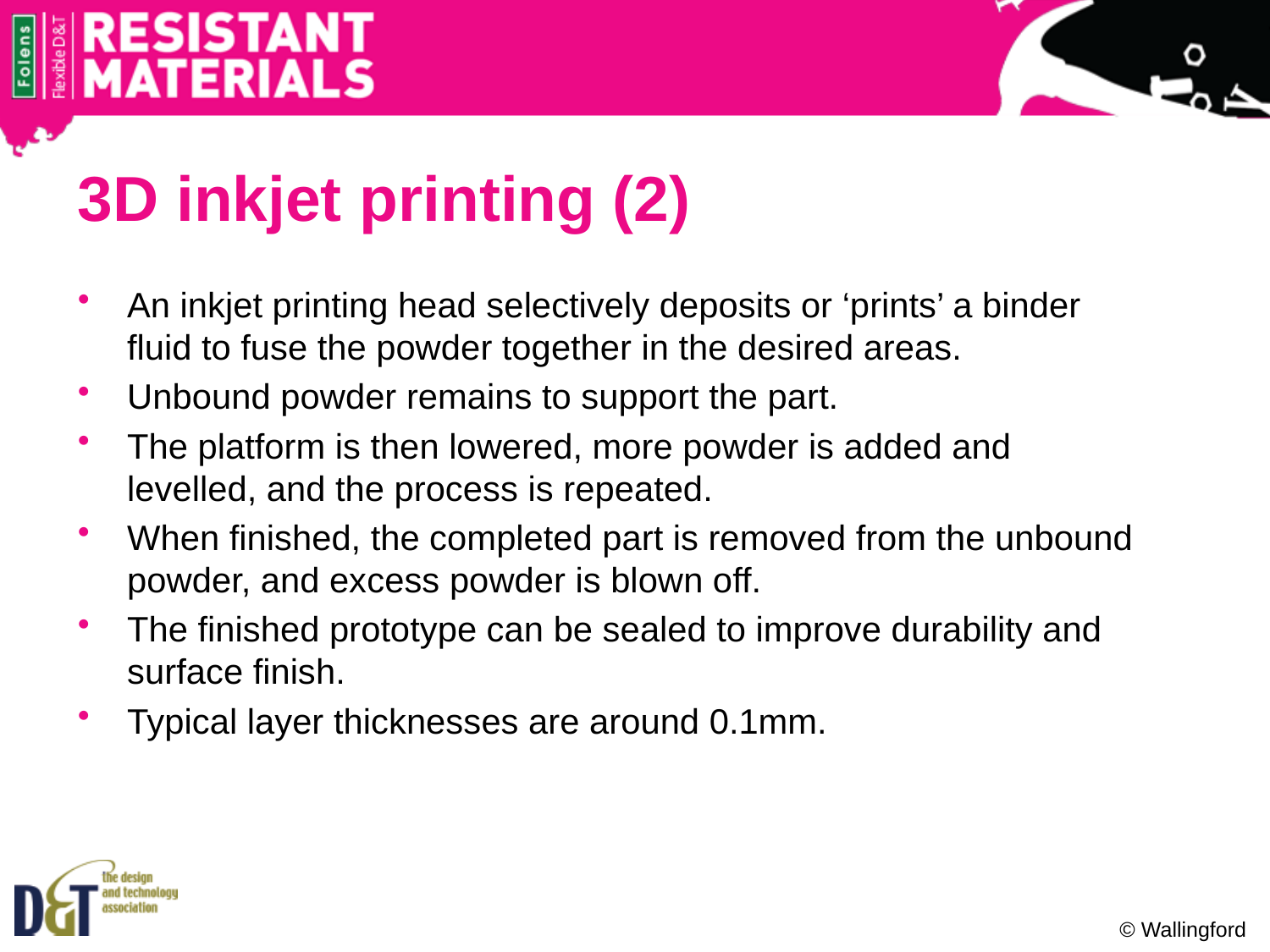

3D inkjet printing (2)
An inkjet printing head selectively deposits or ‘prints’ a binder fluid to fuse the powder together in the desired areas.
Unbound powder remains to support the part.
The platform is then lowered, more powder is added and levelled, and the process is repeated.
When finished, the completed part is removed from the unbound powder, and excess powder is blown off.
The finished prototype can be sealed to improve durability and surface finish.
Typical layer thicknesses are around 0.1mm.
© Wallingford